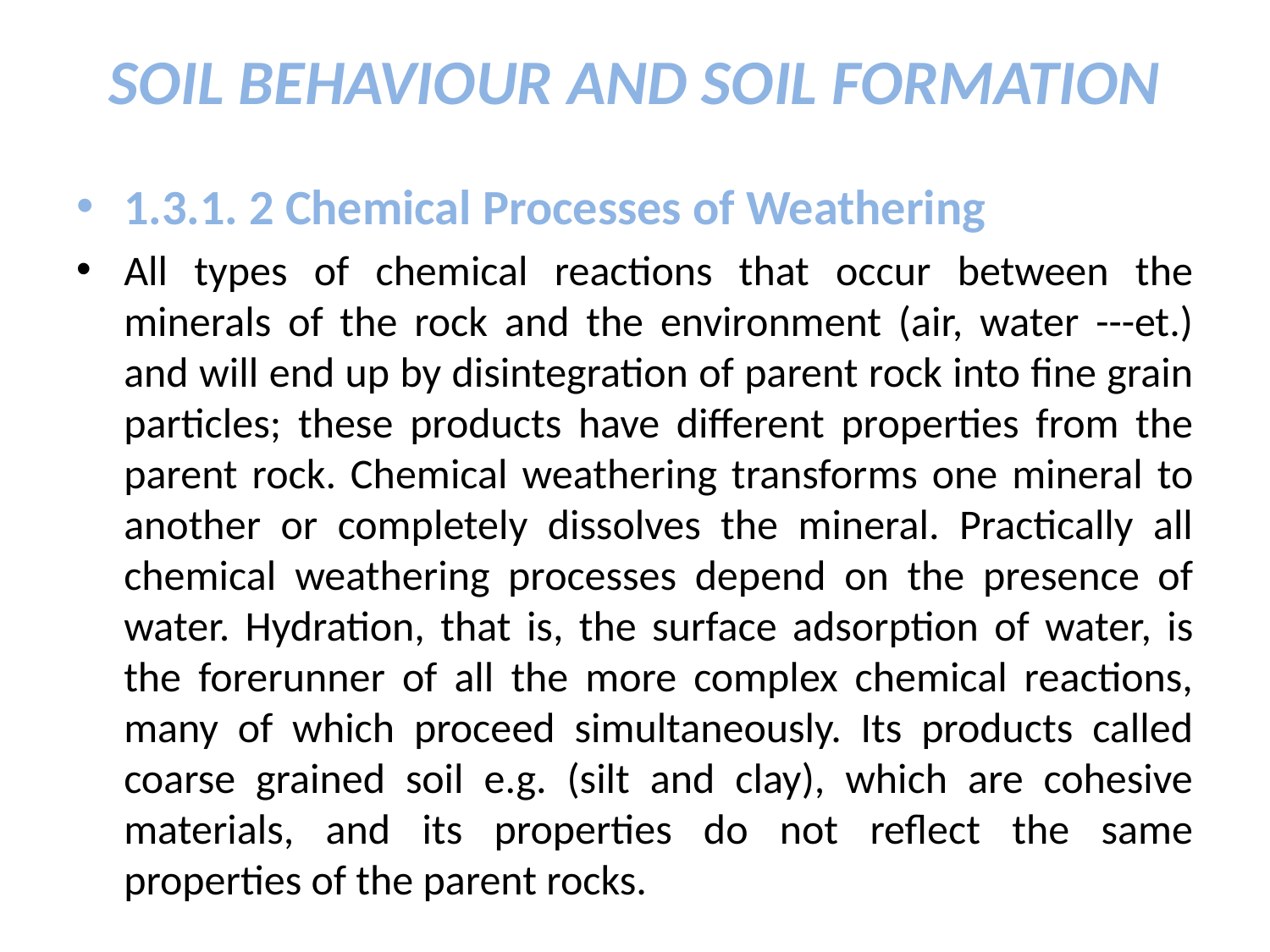

# SOIL BEHAVIOUR AND SOIL FORMATION
1.3.1. 2 Chemical Processes of Weathering
All types of chemical reactions that occur between the minerals of the rock and the environment (air, water ---et.) and will end up by disintegration of parent rock into fine grain particles; these products have different properties from the parent rock. Chemical weathering transforms one mineral to another or completely dissolves the mineral. Practically all chemical weathering processes depend on the presence of water. Hydration, that is, the surface adsorption of water, is the forerunner of all the more complex chemical reactions, many of which proceed simultaneously. Its products called coarse grained soil e.g. (silt and clay), which are cohesive materials, and its properties do not reflect the same properties of the parent rocks.